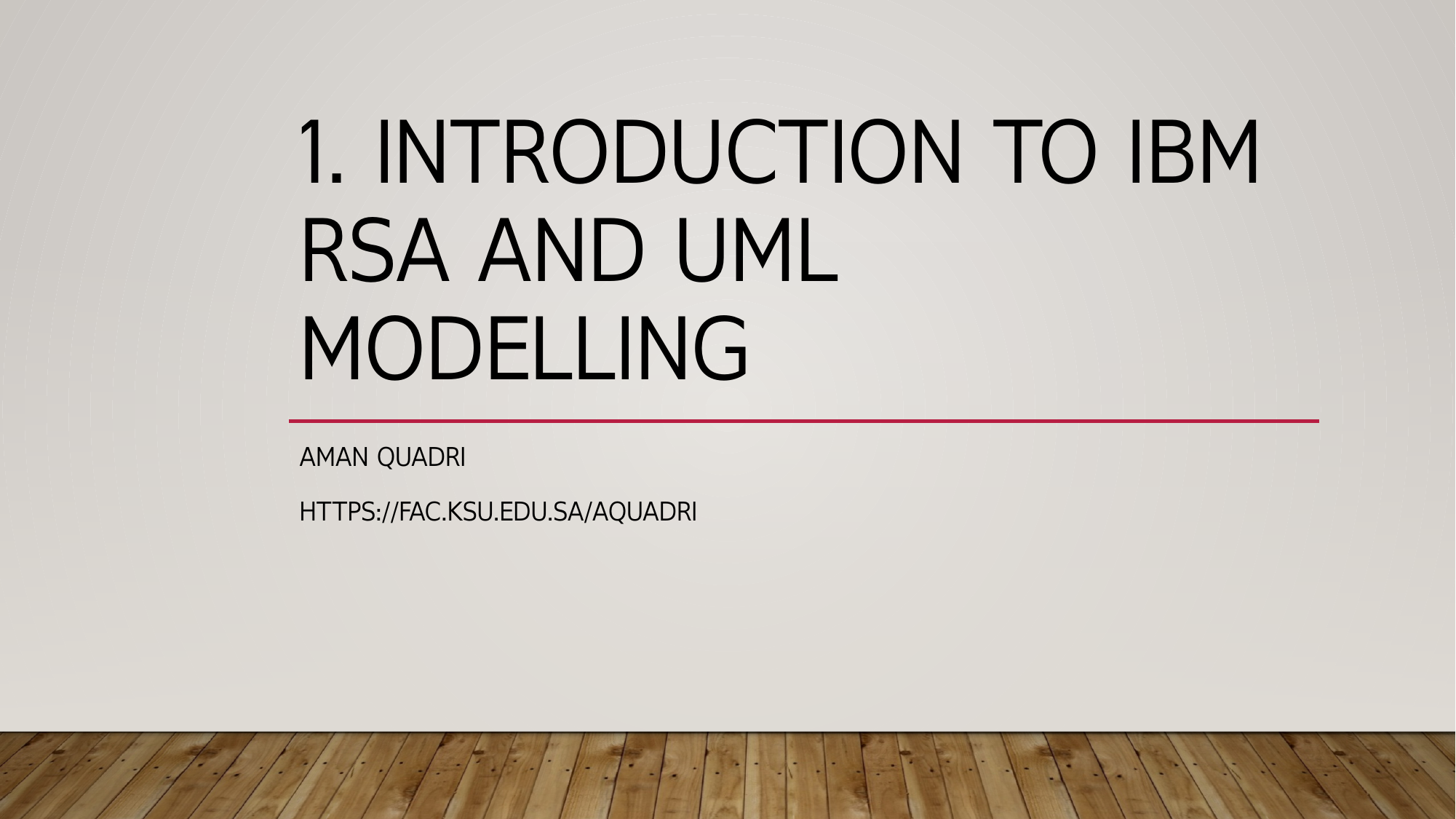

# 1. Introduction to IBM RSA and uml modelling
Aman quadri
https://fac.ksu.edu.sa/aquadri